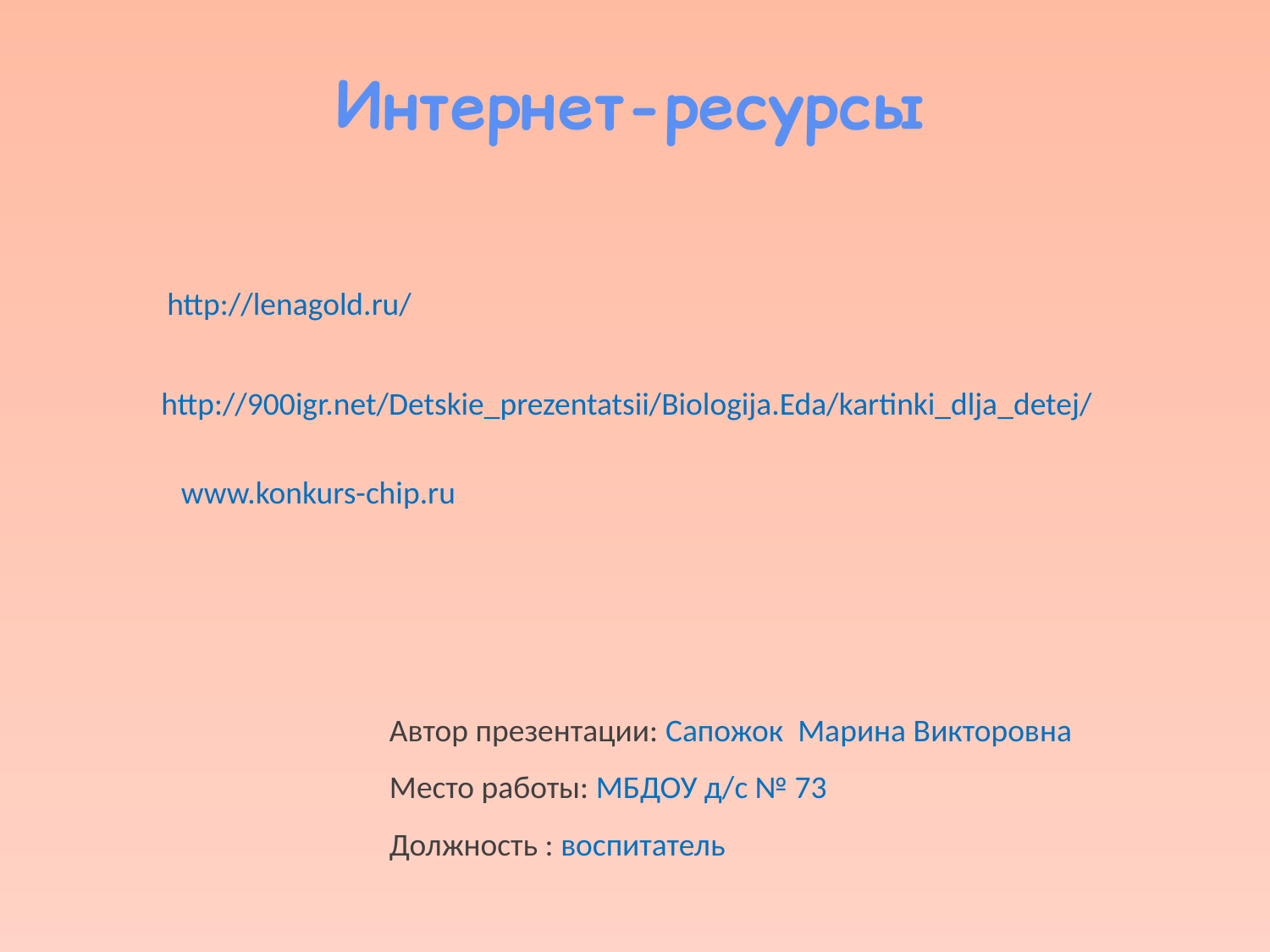

Интернет-ресурсы
http://lenagold.ru/
http://900igr.net/Detskie_prezentatsii/Biologija.Eda/kartinki_dlja_detej/

www.konkurs-chip.ru
Автор презентации: Сапожок  Марина Викторовна
Место работы: МБДОУ д/с № 73
Должность : воспитатель